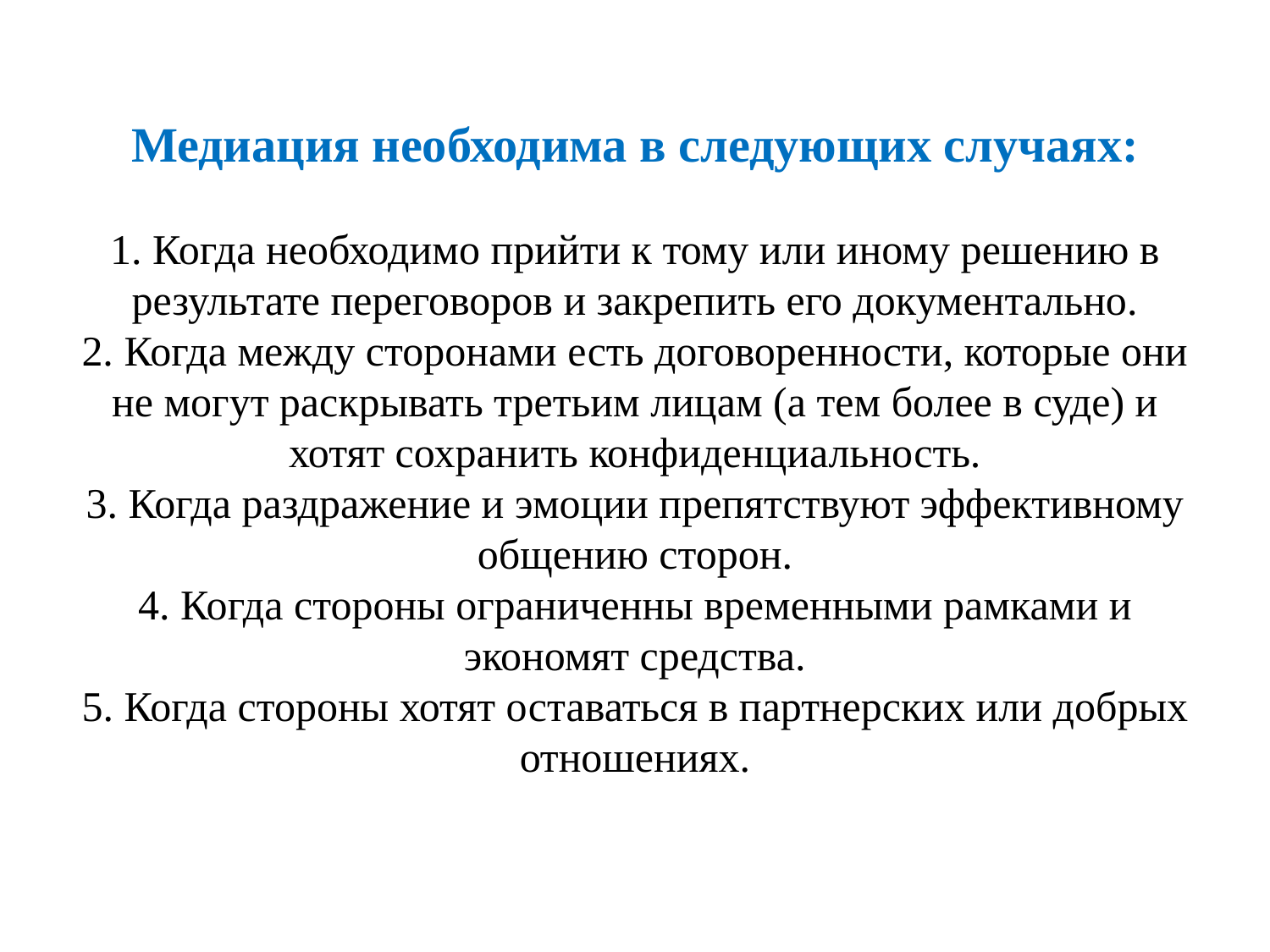

# Медиация необходима в следующих случаях: 1. Когда необходимо прийти к тому или иному решению в результате переговоров и закрепить его документально. 2. Когда между сторонами есть договоренности, которые они не могут раскрывать третьим лицам (а тем более в суде) и хотят сохранить конфиденциальность. 3. Когда раздражение и эмоции препятствуют эффективному общению сторон. 4. Когда стороны ограниченны временными рамками и экономят средства. 5. Когда стороны хотят оставаться в партнерских или добрых отношениях.